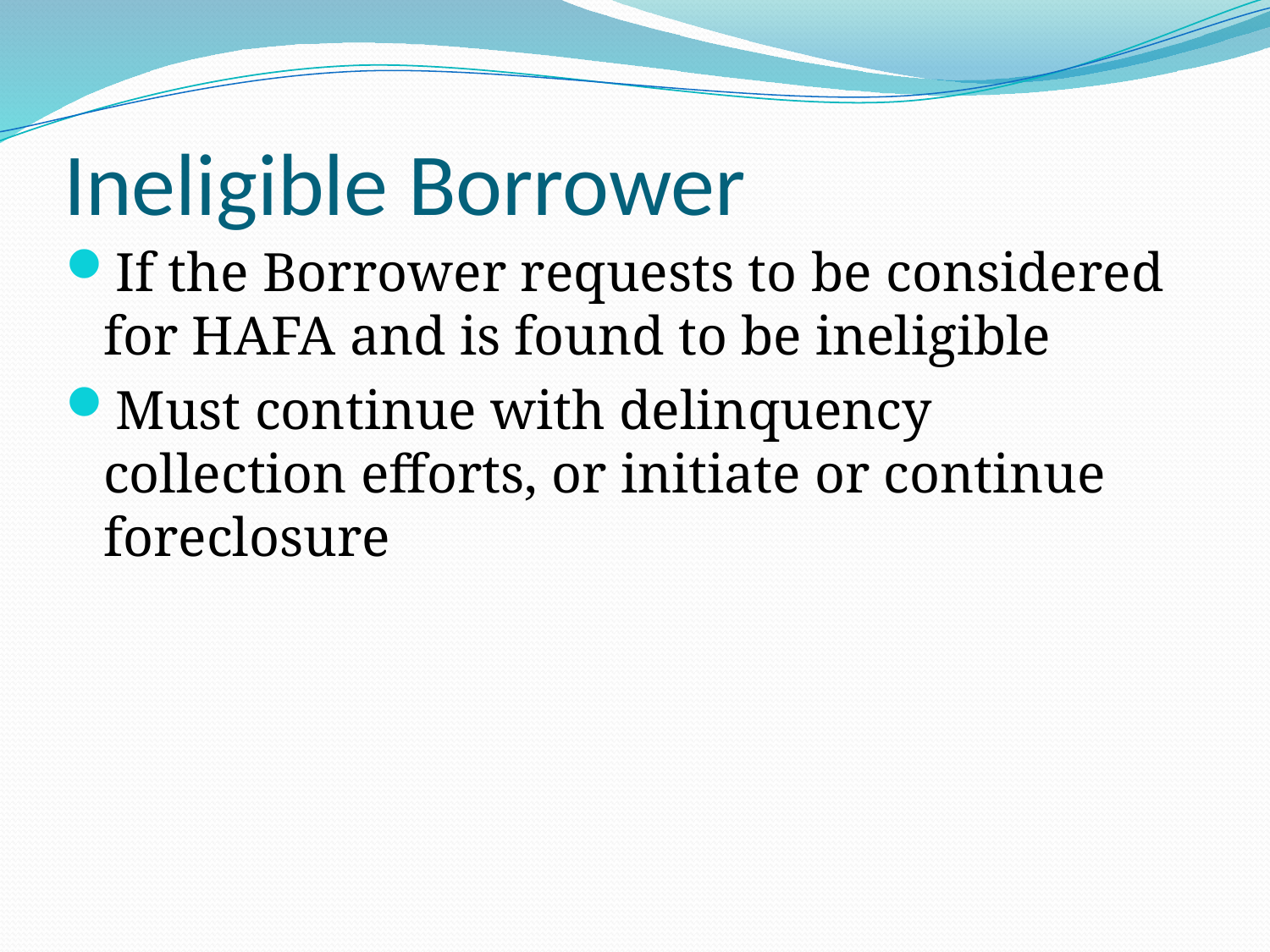

# Ineligible Borrower
If the Borrower requests to be considered for HAFA and is found to be ineligible
Must continue with delinquency collection efforts, or initiate or continue foreclosure